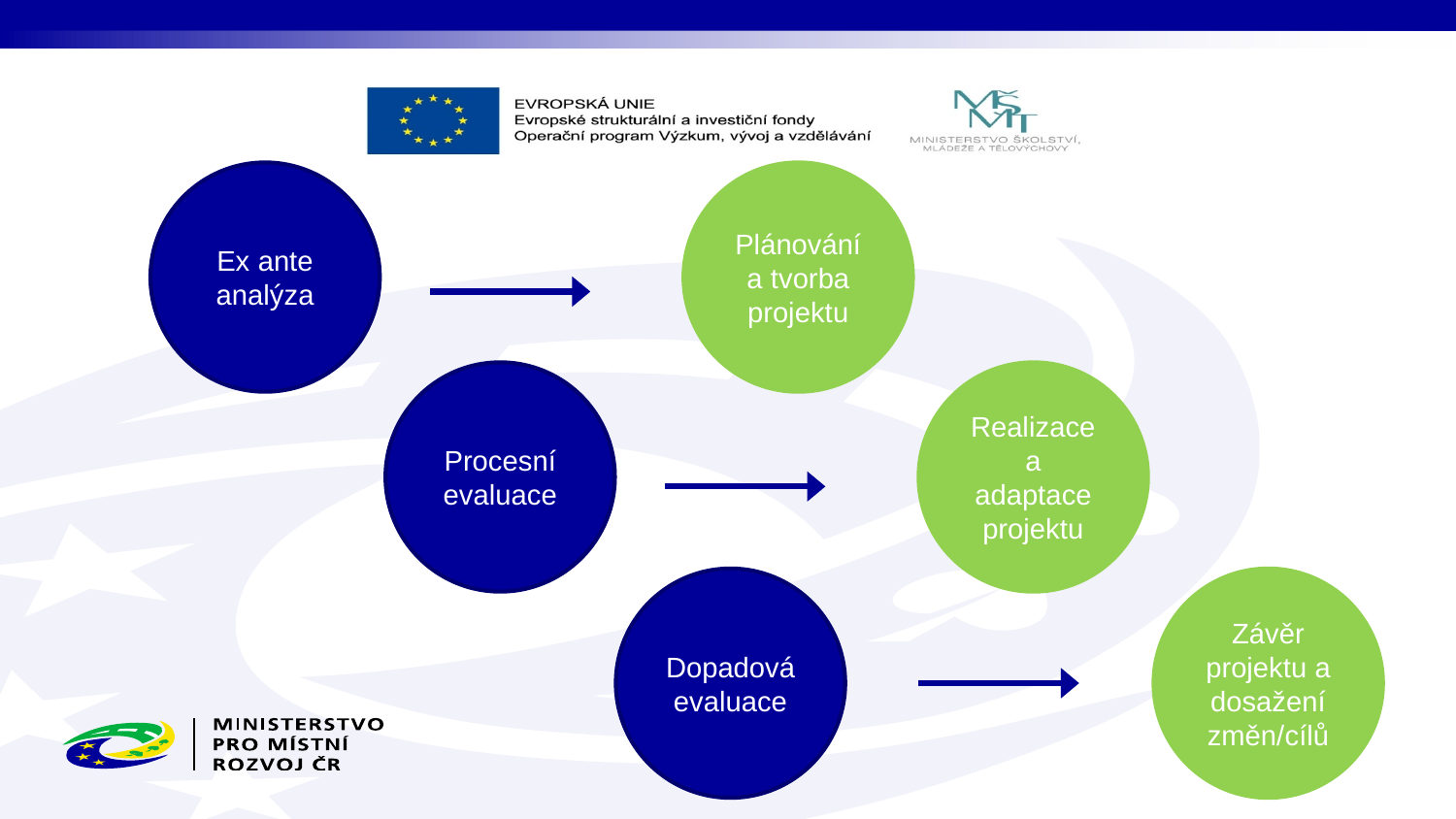

Plánování a tvorba projektu
Ex ante analýza
Procesní evaluace
Realizace a adaptace projektu
Závěr projektu a dosažení změn/cílů
Dopadová evaluace